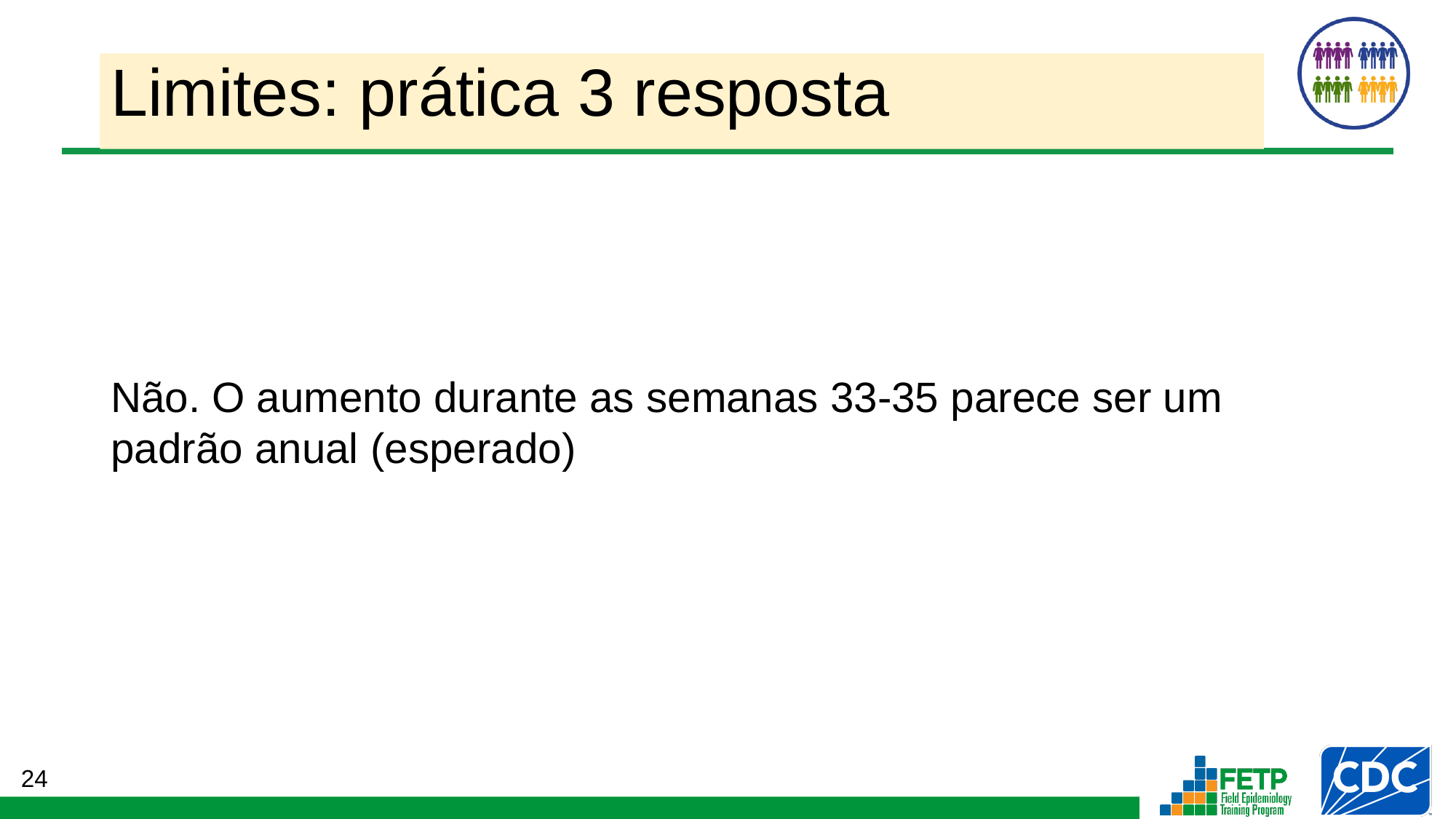

# Limites: prática 3 resposta
Não. O aumento durante as semanas 33-35 parece ser um padrão anual (esperado)